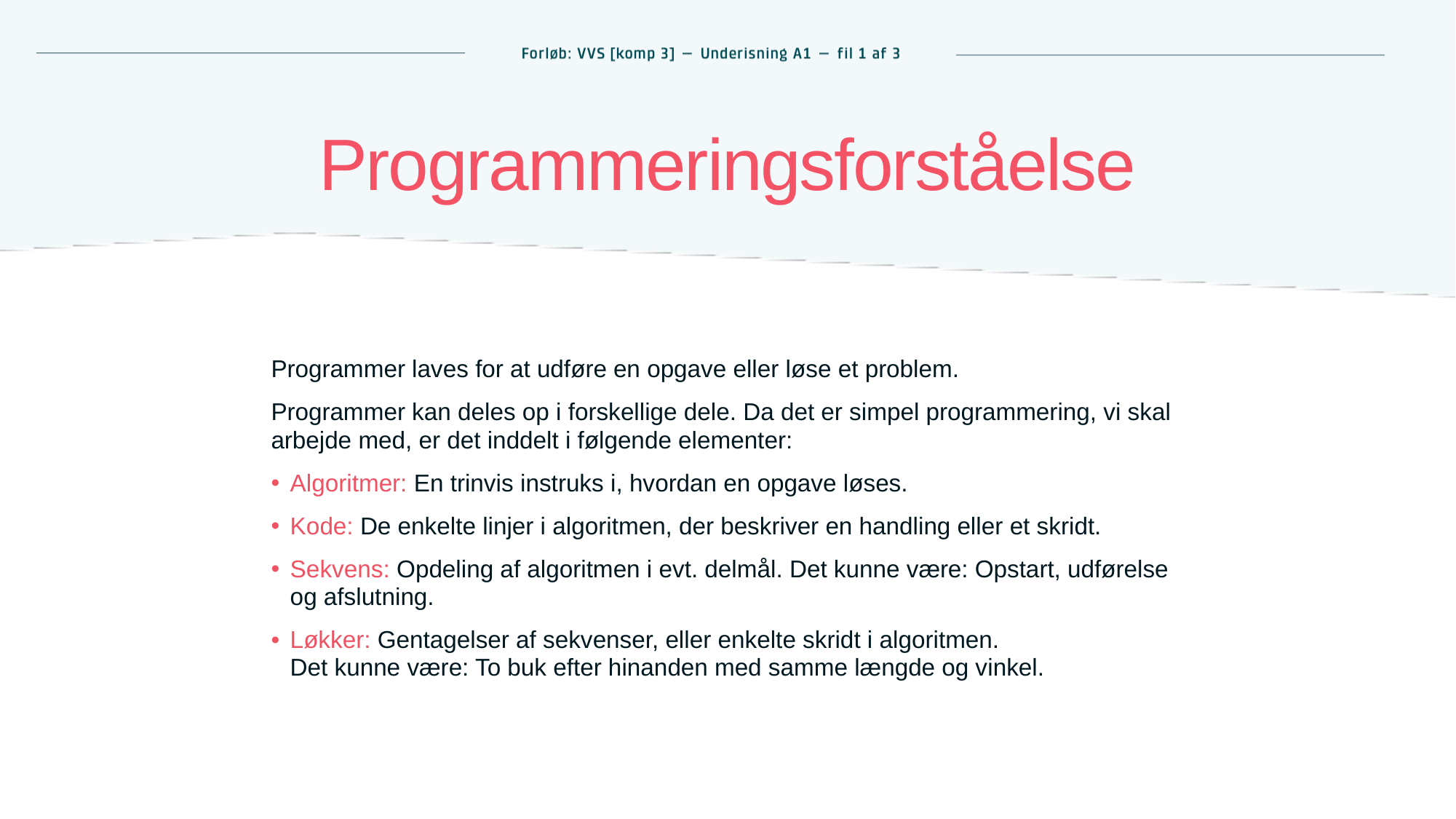

# Programmeringsforståelse
Programmer laves for at udføre en opgave eller løse et problem.
Programmer kan deles op i forskellige dele. Da det er simpel programmering, vi skal arbejde med, er det inddelt i følgende elementer:
Algoritmer: En trinvis instruks i, hvordan en opgave løses.
Kode: De enkelte linjer i algoritmen, der beskriver en handling eller et skridt.
Sekvens: Opdeling af algoritmen i evt. delmål. Det kunne være: Opstart, udførelse og afslutning.
Løkker: Gentagelser af sekvenser, eller enkelte skridt i algoritmen.
Det kunne være: To buk efter hinanden med samme længde og vinkel.
4